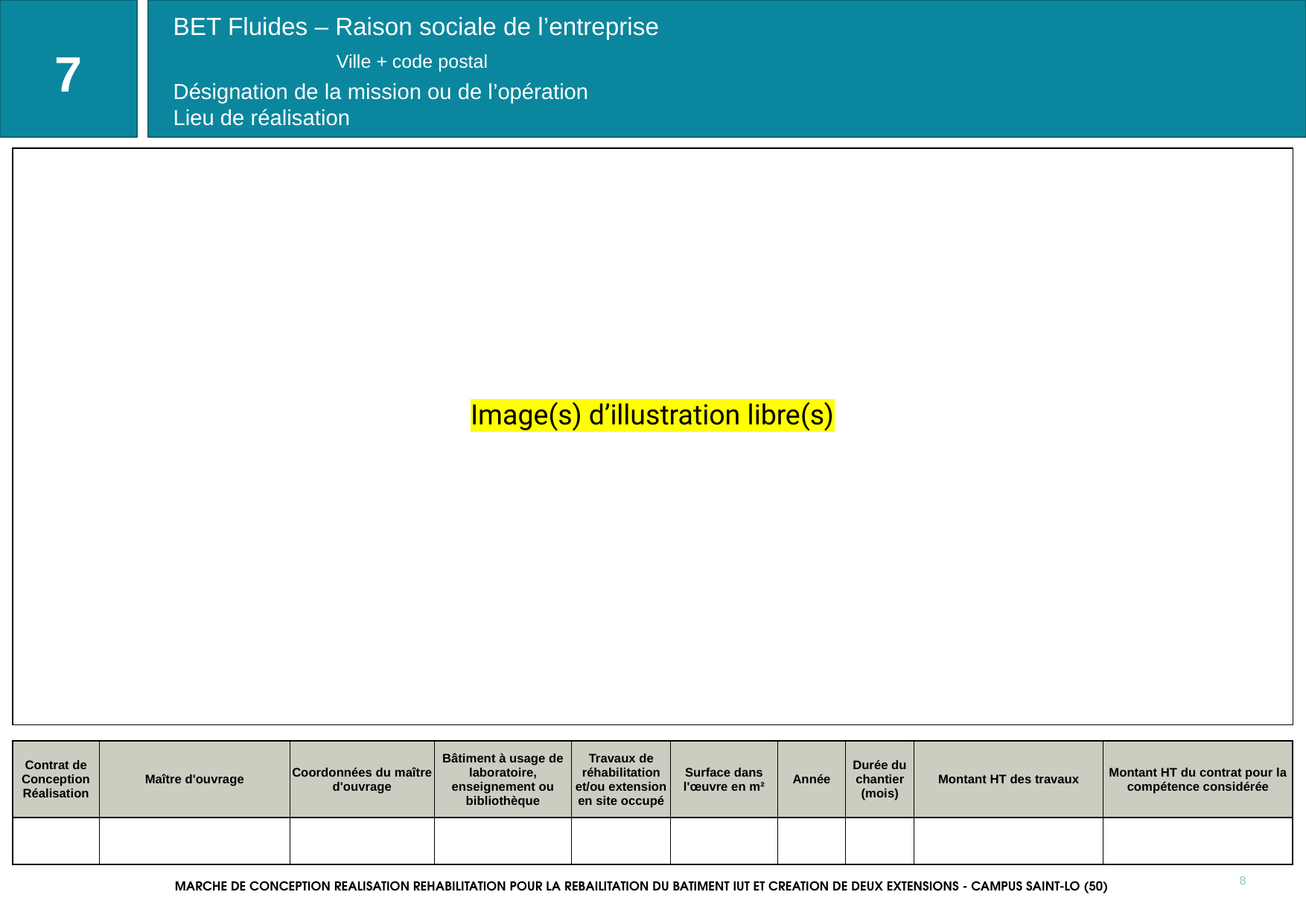

BET Fluides – Raison sociale de l’entreprise
7
Ville + code postal
Désignation de la mission ou de l’opération
Lieu de réalisation

Image(s) d’illustration libre(s)
| Contrat de Conception Réalisation | Maître d'ouvrage | Coordonnées du maître d'ouvrage | Bâtiment à usage de laboratoire, enseignement ou bibliothèque | Travaux de réhabilitation et/ou extension en site occupé | Surface dans l'œuvre en m² | Année | Durée du chantier (mois) | Montant HT des travaux | Montant HT du contrat pour la compétence considérée |
| --- | --- | --- | --- | --- | --- | --- | --- | --- | --- |
|  |  |  |  |  |  |  |  |  |  |
8